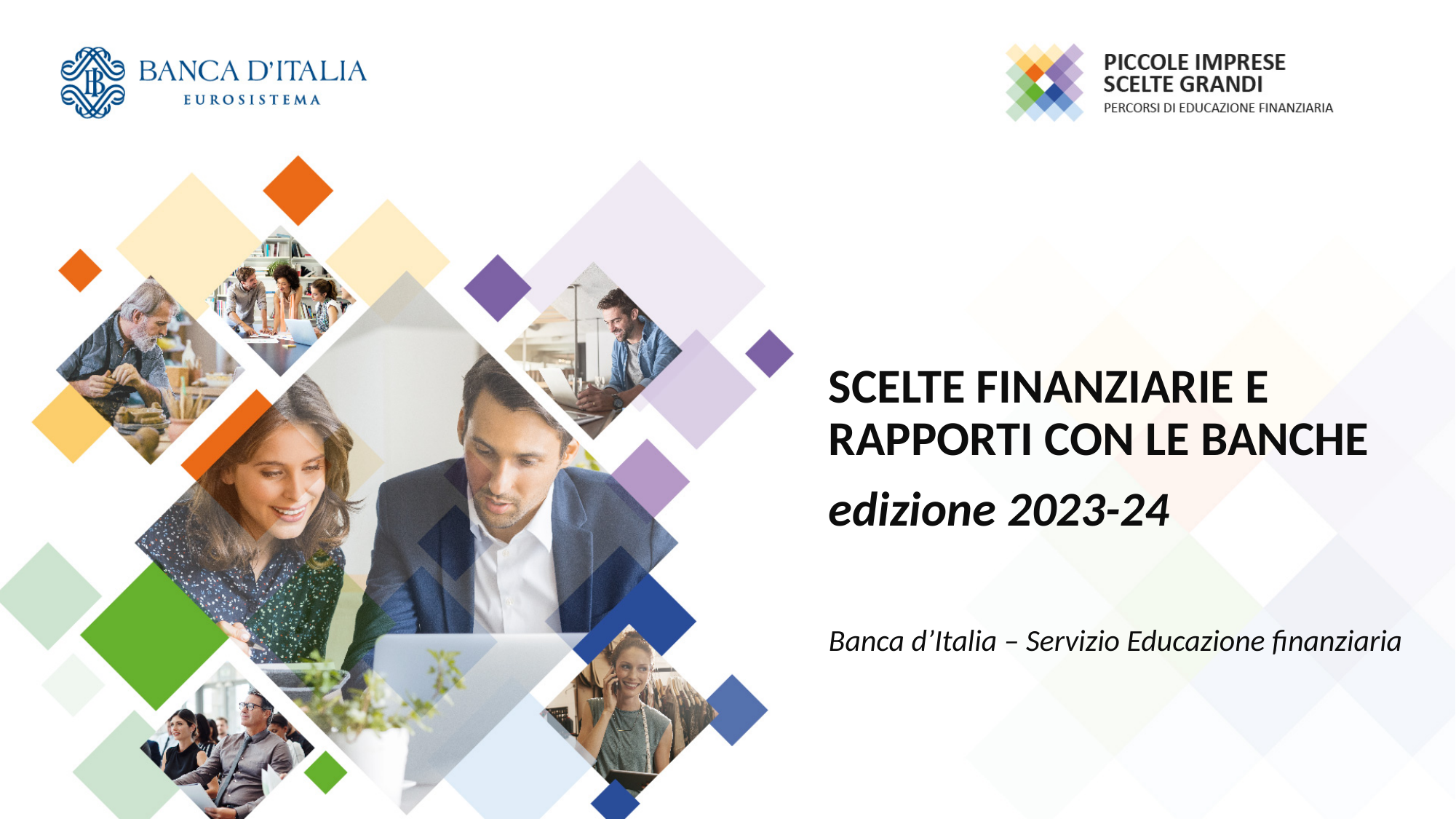

SCELTE FINANZIARIE E RAPPORTI CON LE BANCHE
edizione 2023-24

Banca d’Italia – Servizio Educazione finanziaria